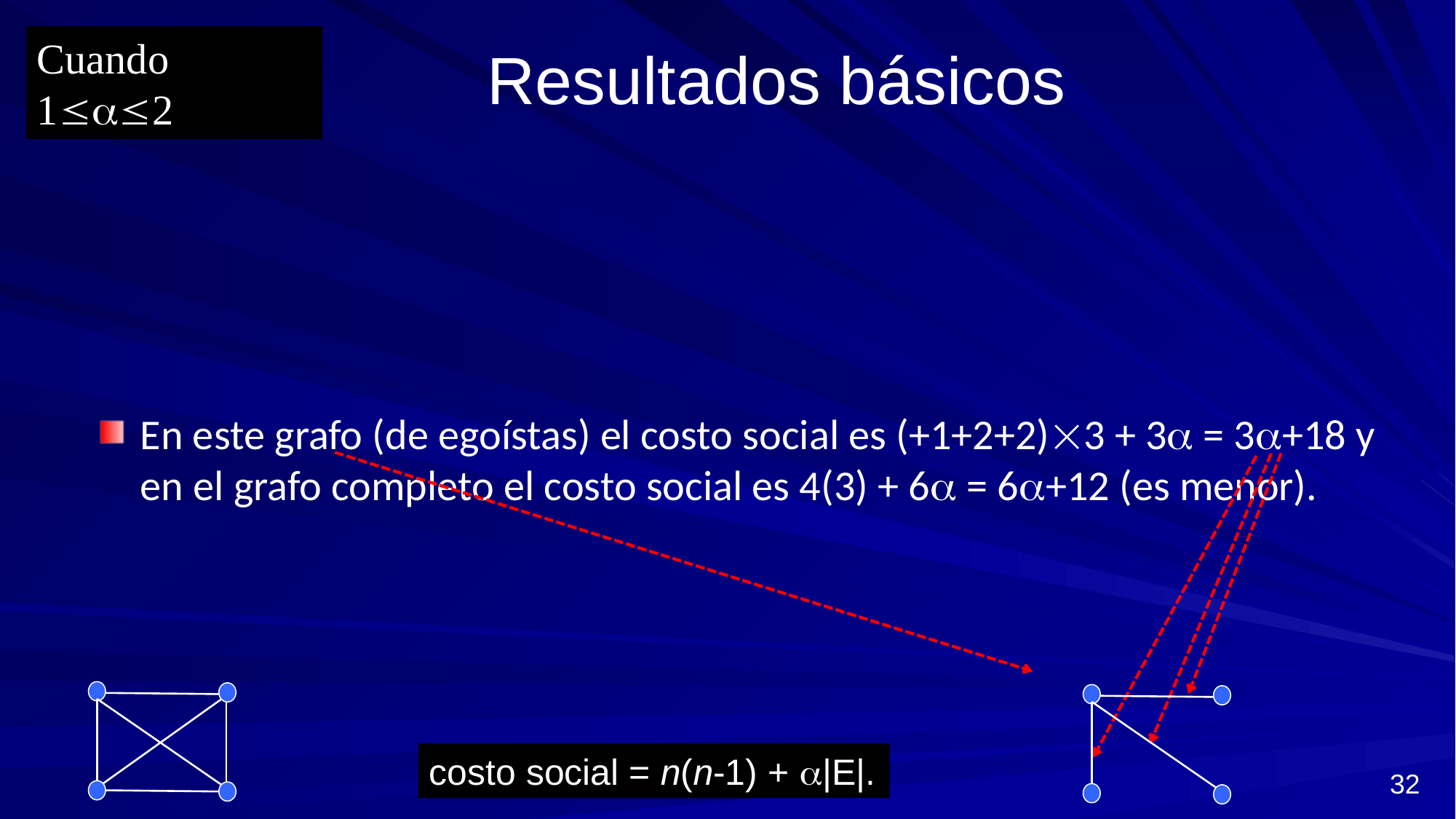

# Resultados básicos
Cuando 1≤α≤2
En este grafo (de egoístas) el costo social es (+1+2+2)×3 + 3α = 3α+18 y en el grafo completo el costo social es 4(3) + 6α = 6α+12 (es menor).

costo social = n(n-1) + α|E|.
32